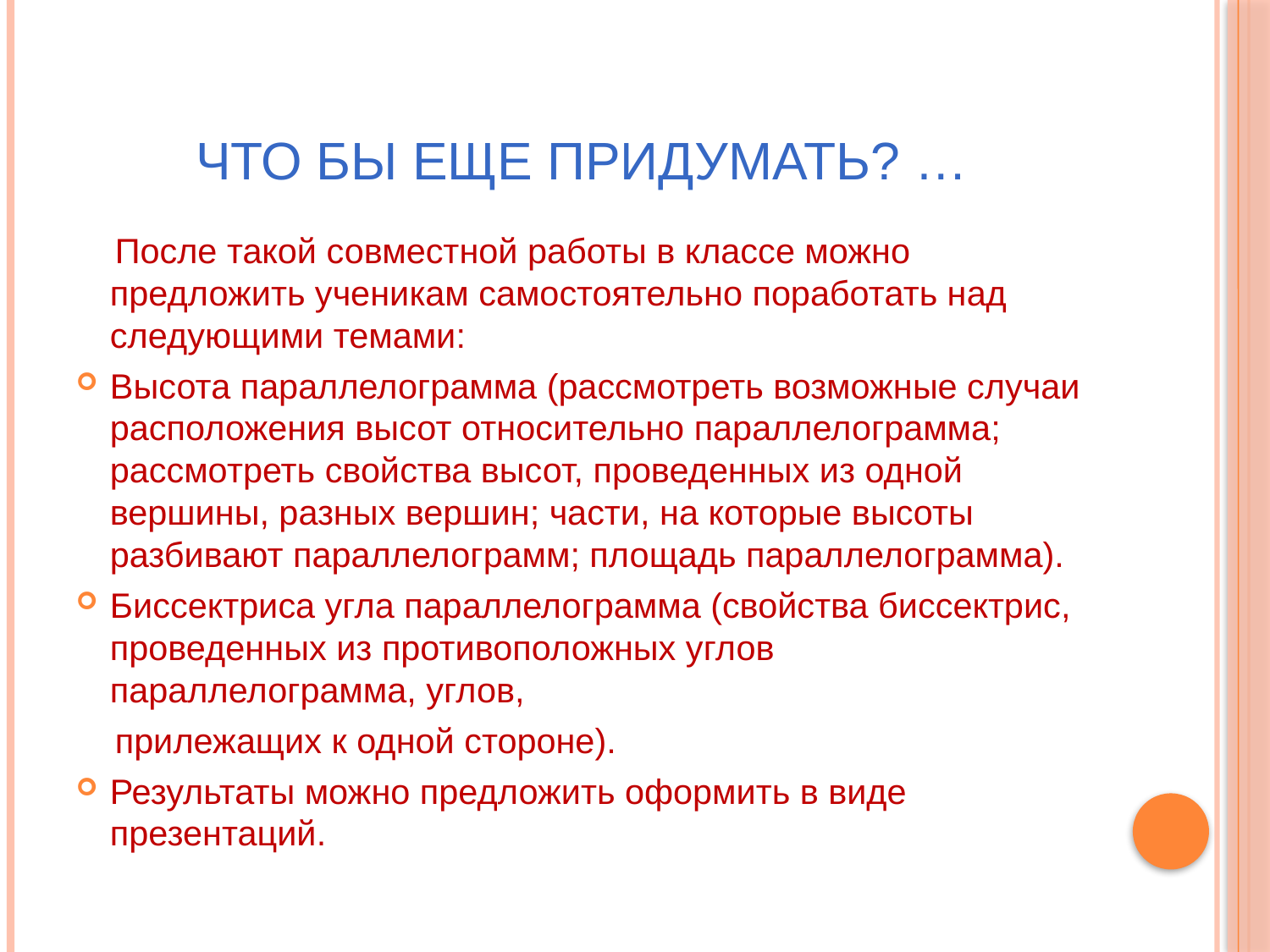

# Что бы еще придумать? …
    После такой совместной работы в классе можно предложить ученикам самостоятельно поработать над следующими темами:
Высота параллелограмма (рассмотреть возможные случаи расположения высот относительно параллелограмма; рассмотреть свойства высот, проведенных из одной вершины, разных вершин; части, на которые высоты разбивают параллелограмм; площадь параллелограмма).
Биссектриса угла параллелограмма (свойства биссектрис, проведенных из противоположных углов параллелограмма, углов,
    прилежащих к одной стороне).
Результаты можно предложить оформить в виде презентаций.